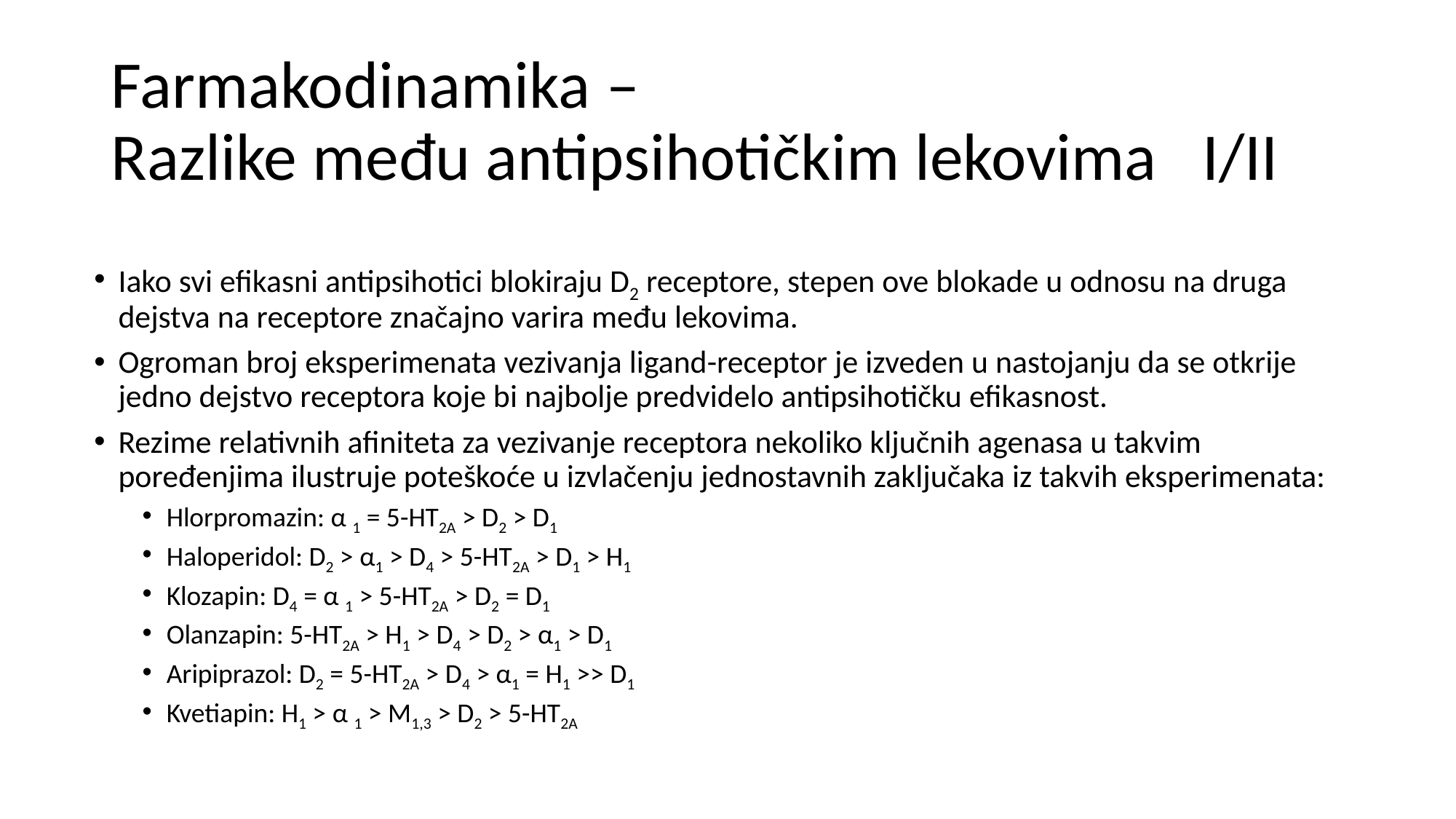

# Farmakodinamika – Razlike među antipsihotičkim lekovima	I/II
Iako svi efikasni antipsihotici blokiraju D2 receptore, stepen ove blokade u odnosu na druga dejstva na receptore značajno varira među lekovima.
Ogroman broj eksperimenata vezivanja ligand-receptor je izveden u nastojanju da se otkrije jedno dejstvo receptora koje bi najbolje predvidelo antipsihotičku efikasnost.
Rezime relativnih afiniteta za vezivanje receptora nekoliko ključnih agenasa u takvim poređenjima ilustruje poteškoće u izvlačenju jednostavnih zaključaka iz takvih eksperimenata:
Hlorpromazin: α 1 = 5-HT2A > D2 > D1
Haloperidol: D2 > α1 > D4 > 5-HT2A > D1 > H1
Klozapin: D4 = α 1 > 5-HT2A > D2 = D1
Olanzapin: 5-HT2A > H1 > D4 > D2 > α1 > D1
Aripiprazol: D2 = 5-HT2A > D4 > α1 = H1 >> D1
Kvetiapin: H1 > α 1 > M1,3 > D2 > 5-HT2A